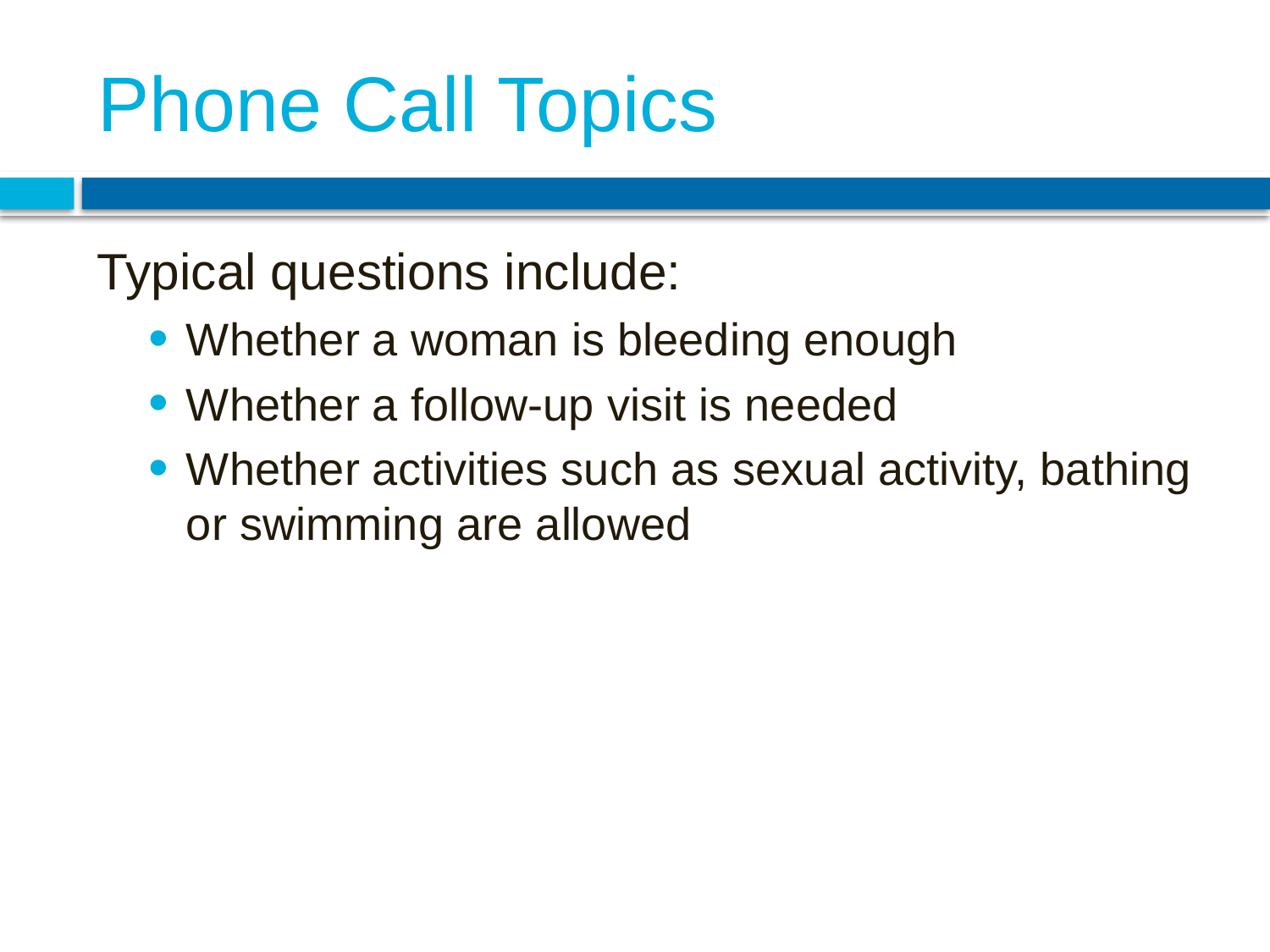

# Phone Call Topics
Typical questions include:
Whether a woman is bleeding enough
Whether a follow-up visit is needed
Whether activities such as sexual activity, bathing or swimming are allowed